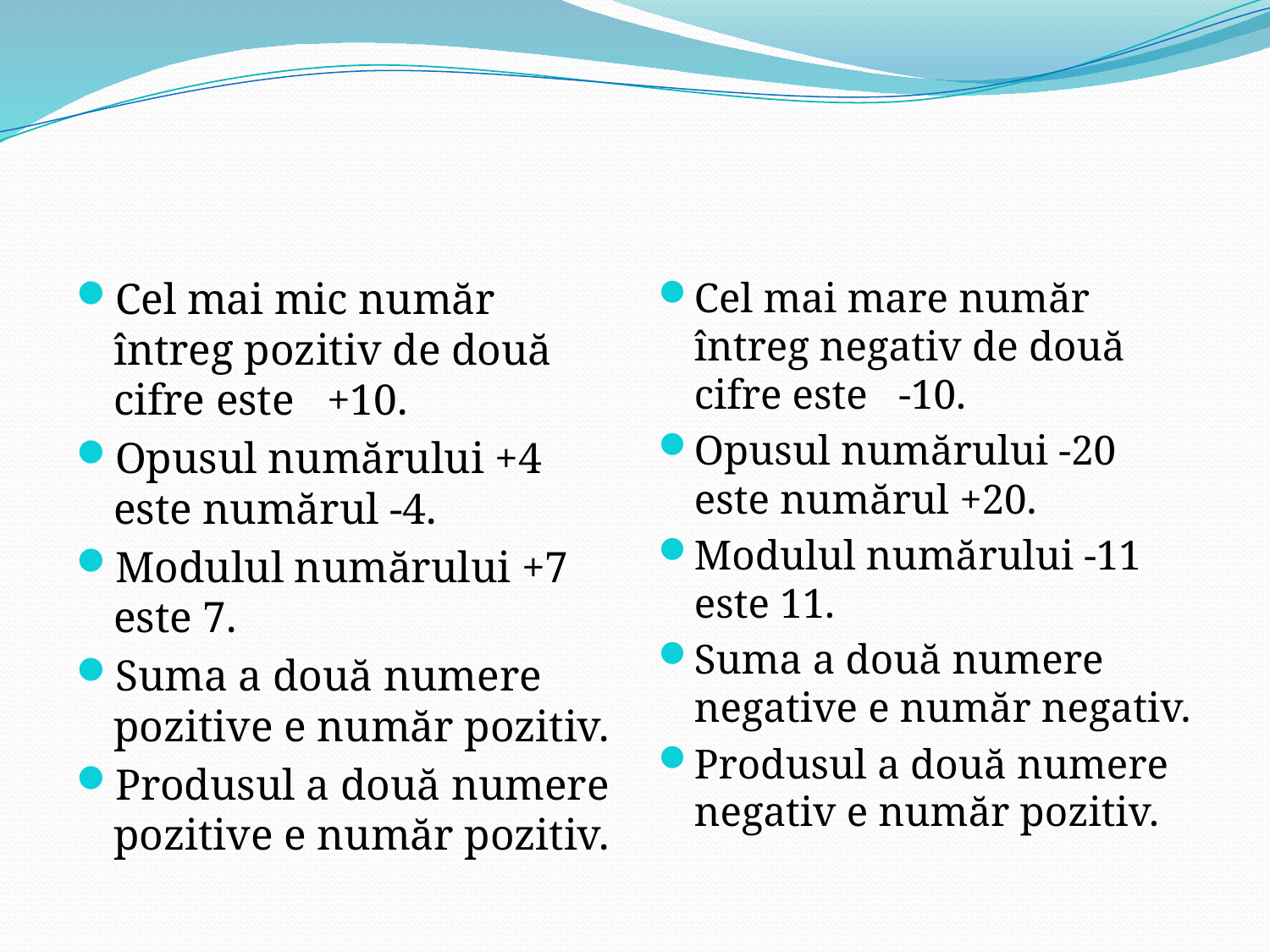

#
Cel mai mic număr întreg pozitiv de două cifre este   +10.
Opusul numărului +4 este numărul -4.
Modulul numărului +7 este 7.
Suma a două numere pozitive e număr pozitiv.
Produsul a două numere pozitive e număr pozitiv.
Cel mai mare număr întreg negativ de două cifre este   -10.
Opusul numărului -20 este numărul +20.
Modulul numărului -11 este 11.
Suma a două numere negative e număr negativ.
Produsul a două numere negativ e număr pozitiv.